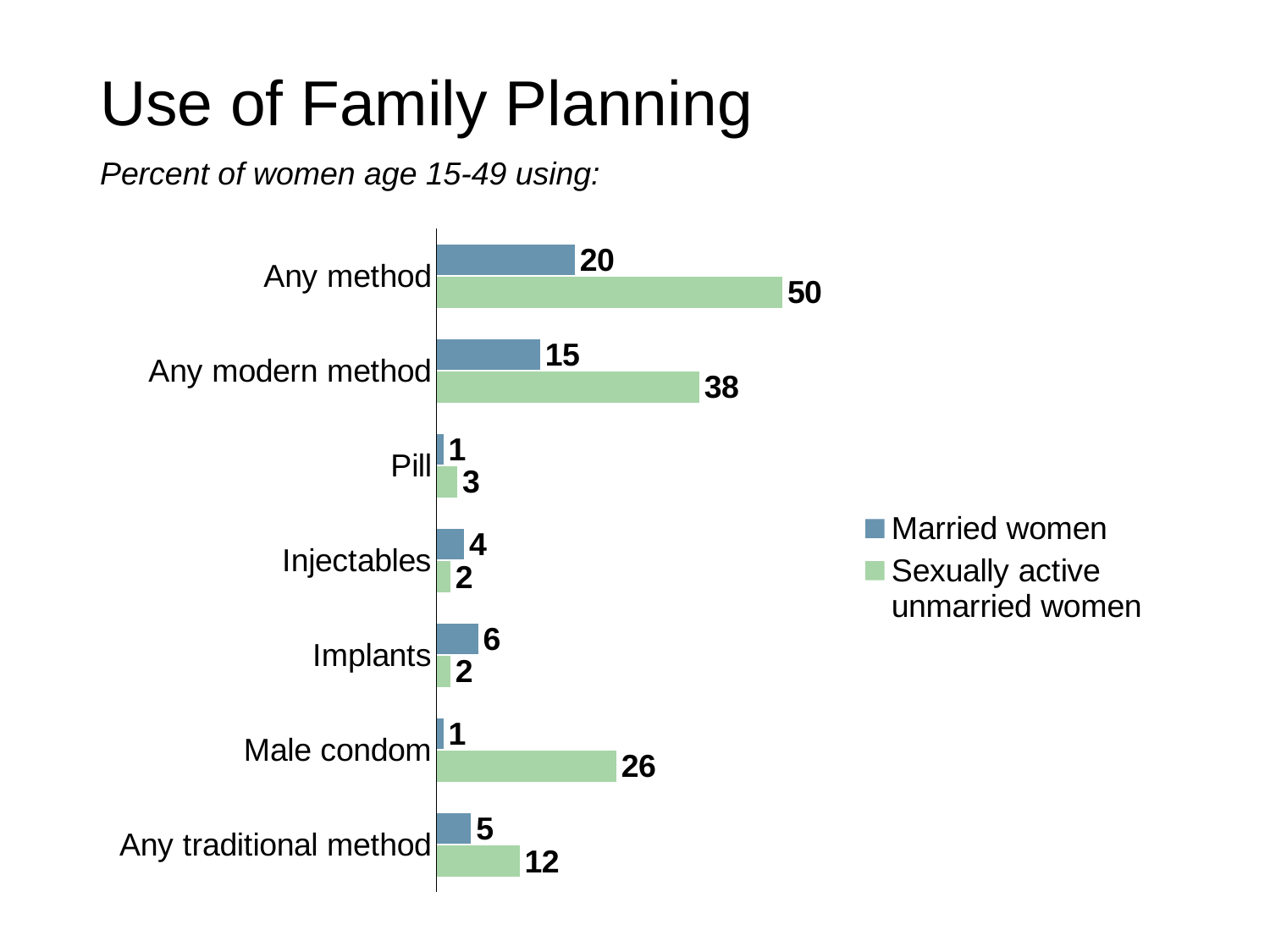

# Use of Family Planning
Percent of women age 15-49 using:

### Chart

| Category | Sexually active
unmarried women | Married women |
|---|---|---|
| Any traditional method | 12.0 | 5.0 |
| Male condom | 26.0 | 1.0 |
| Implants | 2.0 | 6.0 |
| Injectables | 2.0 | 4.0 |
| Pill | 3.0 | 1.0 |
| Any modern method | 38.0 | 15.0 |
| Any method | 50.0 | 20.0 |
<1